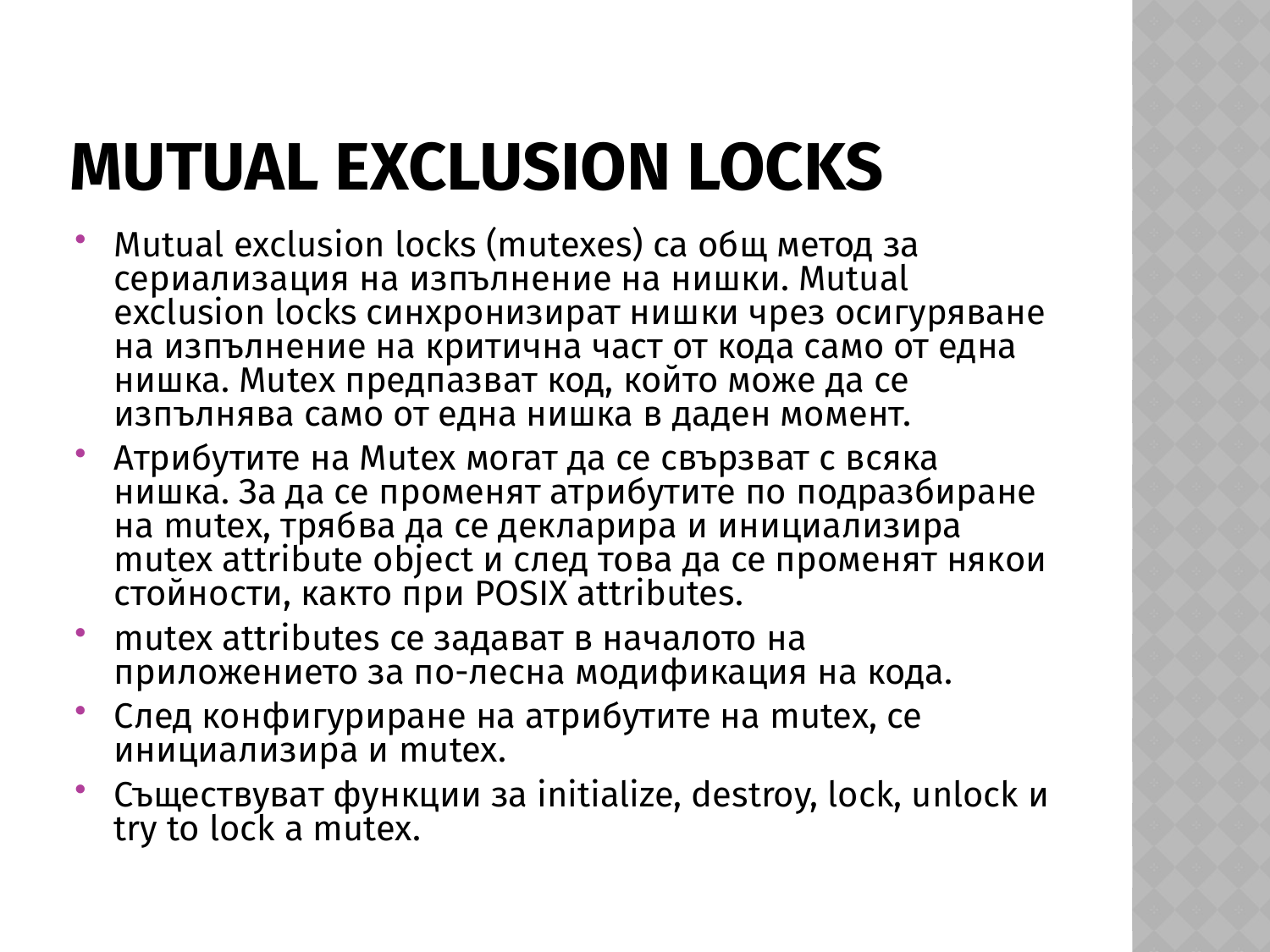

# Mutual Exclusion Locks
Mutual exclusion locks (mutexes) са общ метод за сериализация на изпълнение на нишки. Mutual exclusion locks синхронизират нишки чрез осигуряване на изпълнение на критична част от кода само от една нишка. Mutex предпазват код, който може да се изпълнява само от една нишка в даден момент.
Атрибутите на Mutex могат да се свързват с всяка нишка. За да се променят атрибутите по подразбиране на mutex, трябва да се декларира и инициализира mutex attribute object и след това да се променят някои стойности, както при POSIX attributes.
mutex attributes се задават в началото на приложението за по-лесна модификация на кода.
След конфигуриране на атрибутите на mutex, се инициализира и mutex.
Съществуват функции за initialize, destroy, lock, unlock и try to lock a mutex.